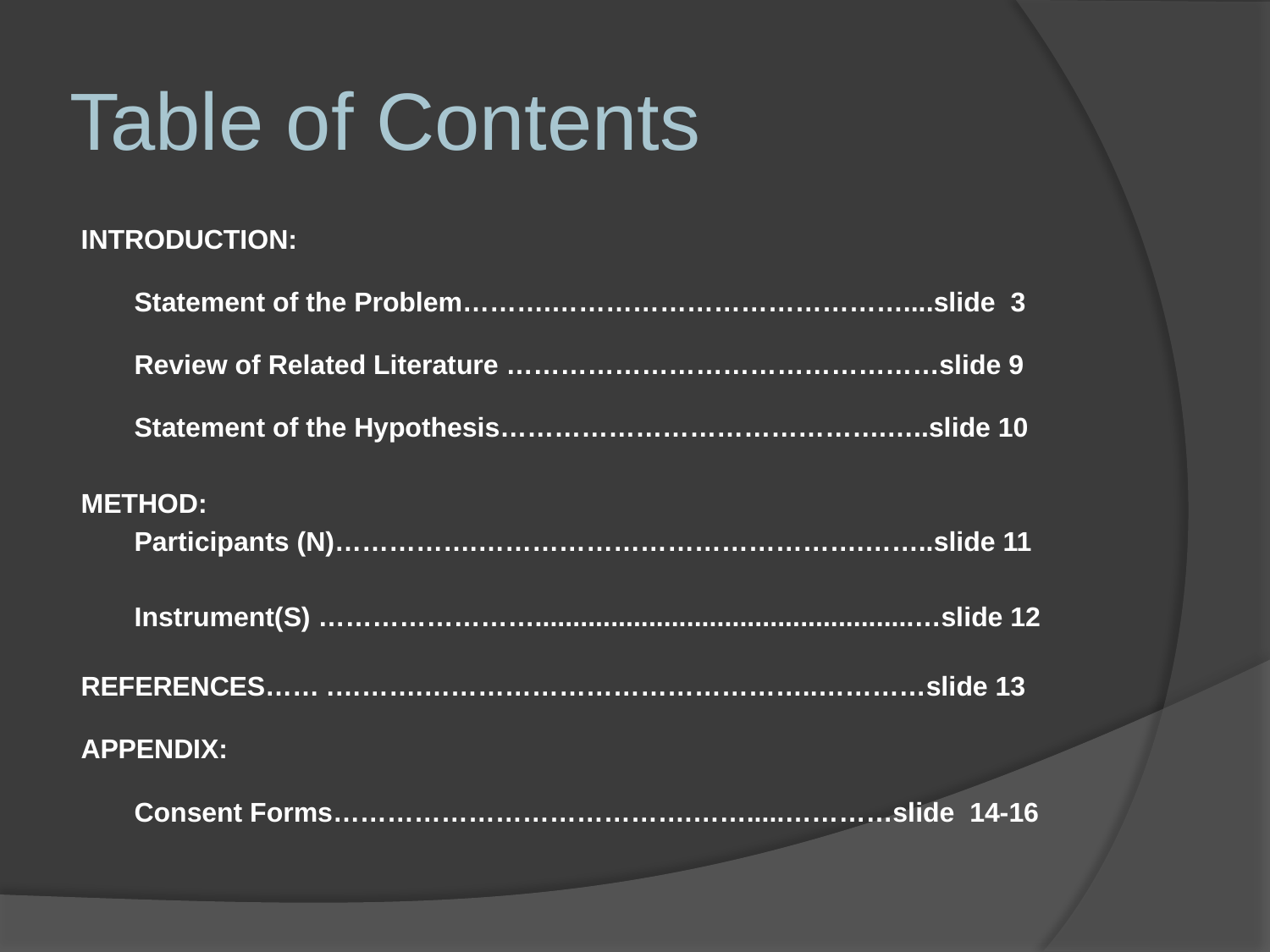

# Table of Contents
INTRODUCTION:

	Statement of the Problem……….…………………………………....slide  3

	Review of Related Literature …………………………………………slide 9

	Statement of the Hypothesis…………………………………….…..slide 10

METHOD:
	Participants (N)…………….…………………………………….……..slide 11

	Instrument(S) ……………………..................................................…slide 12

REFERENCES…… .……….……………………………………..…………slide 13

APPENDIX:

	Consent Forms………………………………….…….....…………slide  14-16